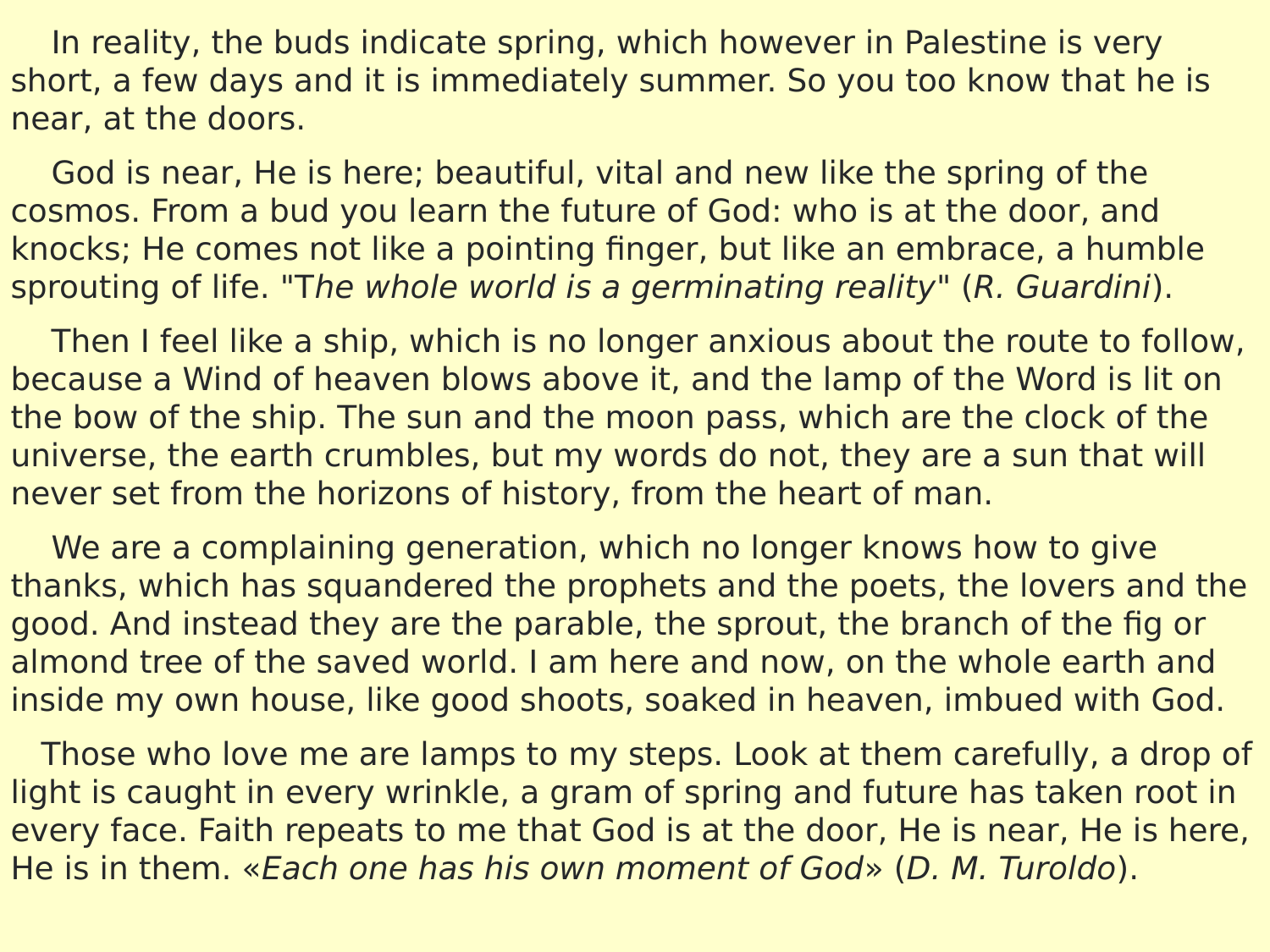

In reality, the buds indicate spring, which however in Palestine is very short, a few days and it is immediately summer. So you too know that he is near, at the doors.
    God is near, He is here; beautiful, vital and new like the spring of the cosmos. From a bud you learn the future of God: who is at the door, and knocks; He comes not like a pointing finger, but like an embrace, a humble sprouting of life. "The whole world is a germinating reality" (R. Guardini).
    Then I feel like a ship, which is no longer anxious about the route to follow, because a Wind of heaven blows above it, and the lamp of the Word is lit on the bow of the ship. The sun and the moon pass, which are the clock of the universe, the earth crumbles, but my words do not, they are a sun that will never set from the horizons of history, from the heart of man.
    We are a complaining generation, which no longer knows how to give thanks, which has squandered the prophets and the poets, the lovers and the good. And instead they are the parable, the sprout, the branch of the fig or almond tree of the saved world. I am here and now, on the whole earth and inside my own house, like good shoots, soaked in heaven, imbued with God.
   Those who love me are lamps to my steps. Look at them carefully, a drop of light is caught in every wrinkle, a gram of spring and future has taken root in every face. Faith repeats to me that God is at the door, He is near, He is here, He is in them. «Each one has his own moment of God» (D. M. Turoldo).